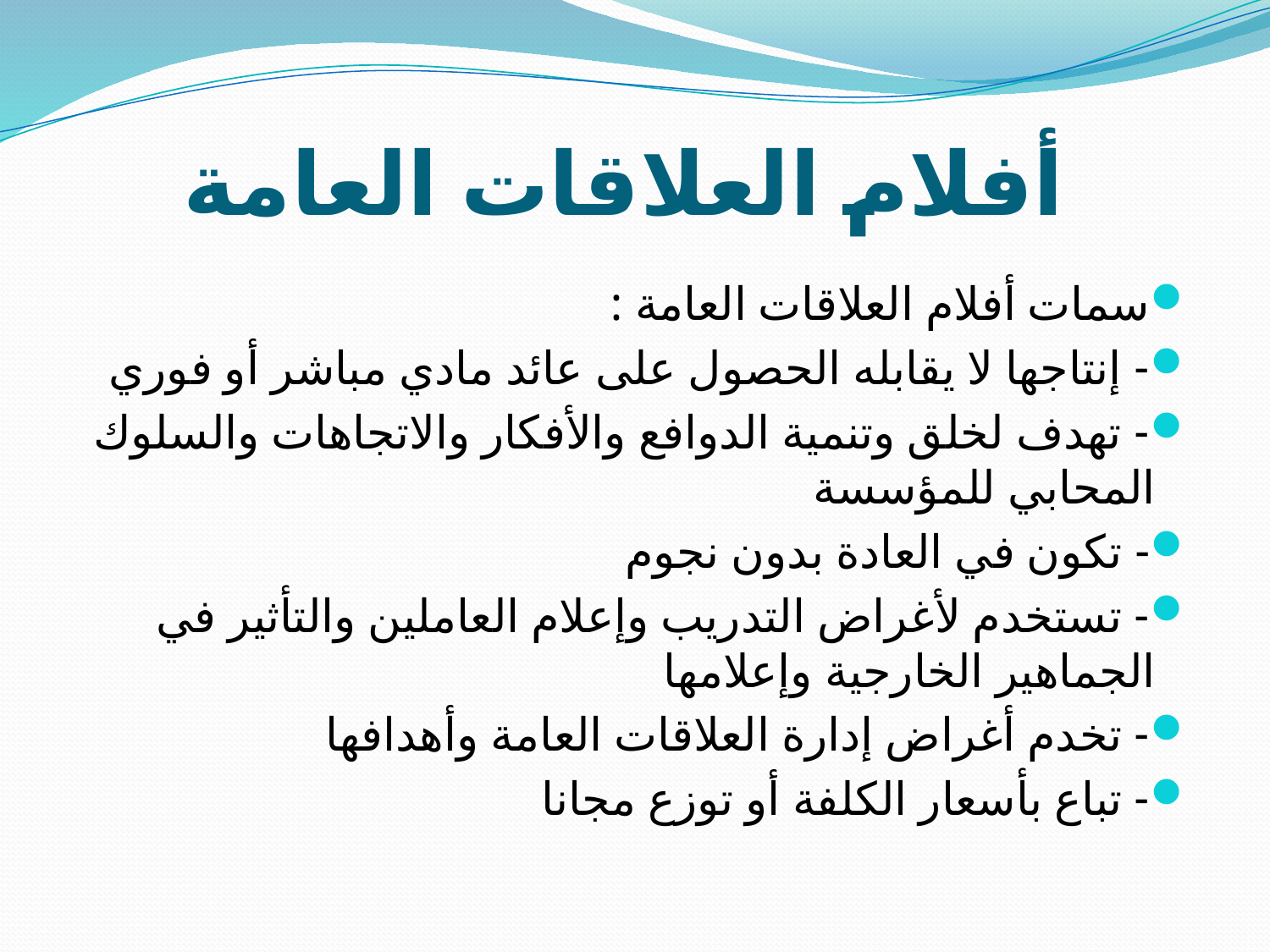

# أفلام العلاقات العامة
سمات أفلام العلاقات العامة :
- إنتاجها لا يقابله الحصول على عائد مادي مباشر أو فوري
- تهدف لخلق وتنمية الدوافع والأفكار والاتجاهات والسلوك المحابي للمؤسسة
- تكون في العادة بدون نجوم
- تستخدم لأغراض التدريب وإعلام العاملين والتأثير في الجماهير الخارجية وإعلامها
- تخدم أغراض إدارة العلاقات العامة وأهدافها
- تباع بأسعار الكلفة أو توزع مجانا